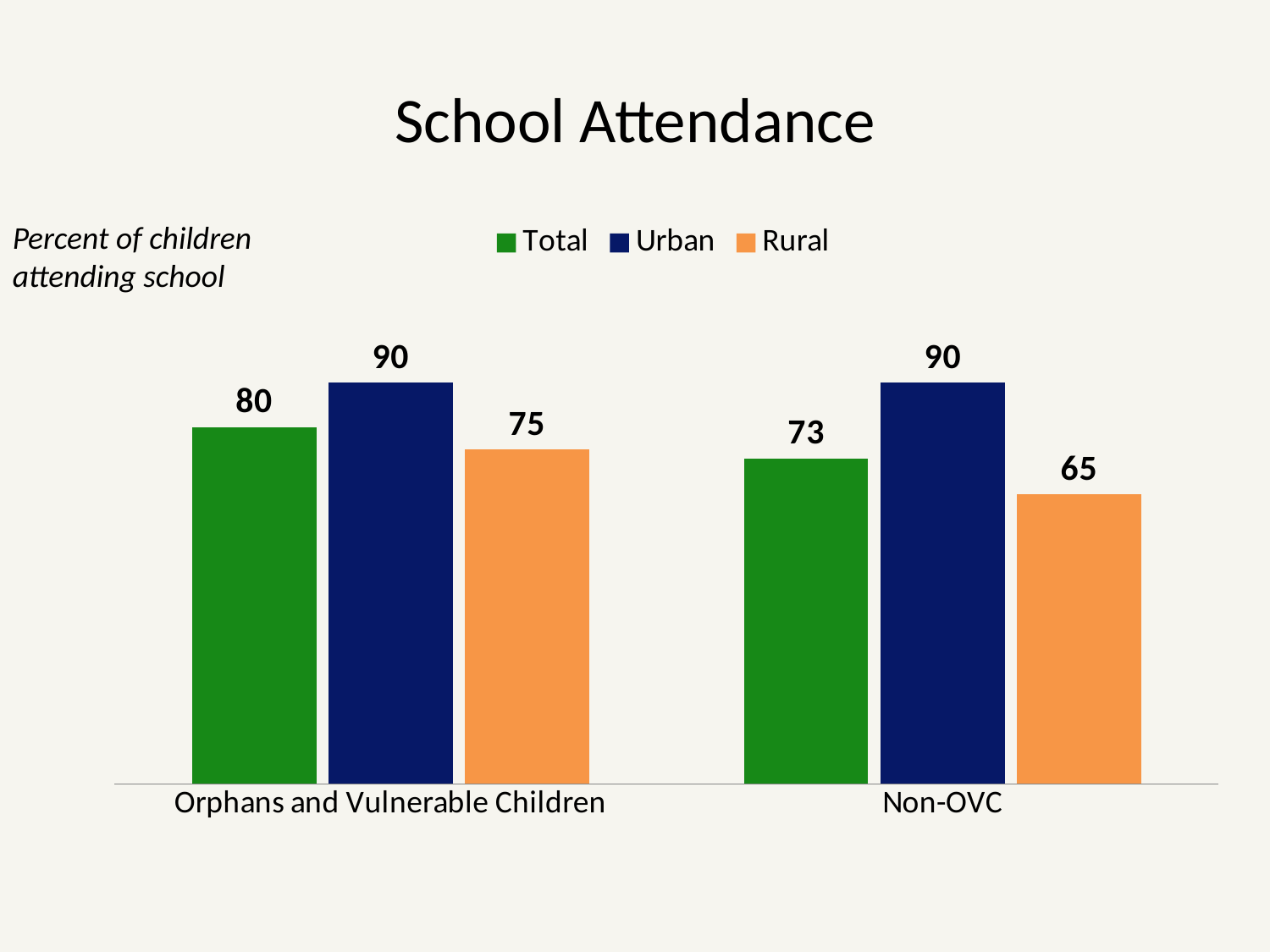

# School Attendance
Percent of children attending school

### Chart

| Category | Total | Urban | Rural  |
|---|---|---|---|
| Orphans and Vulnerable Children | 80.0 | 90.0 | 75.0 |
| Non-OVC | 73.0 | 90.0 | 65.0 |